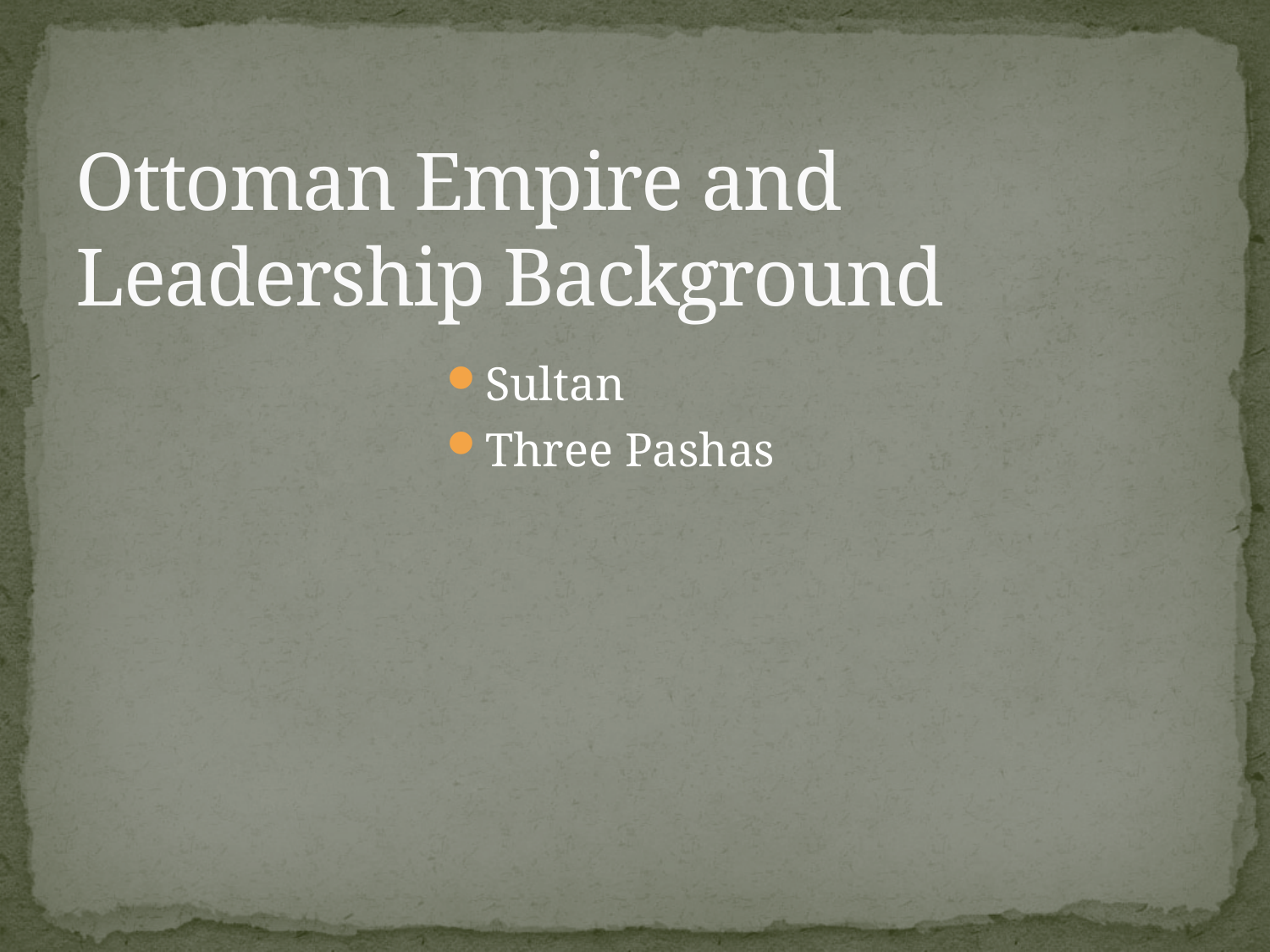

# Ottoman Empire and Leadership Background
Sultan
Three Pashas